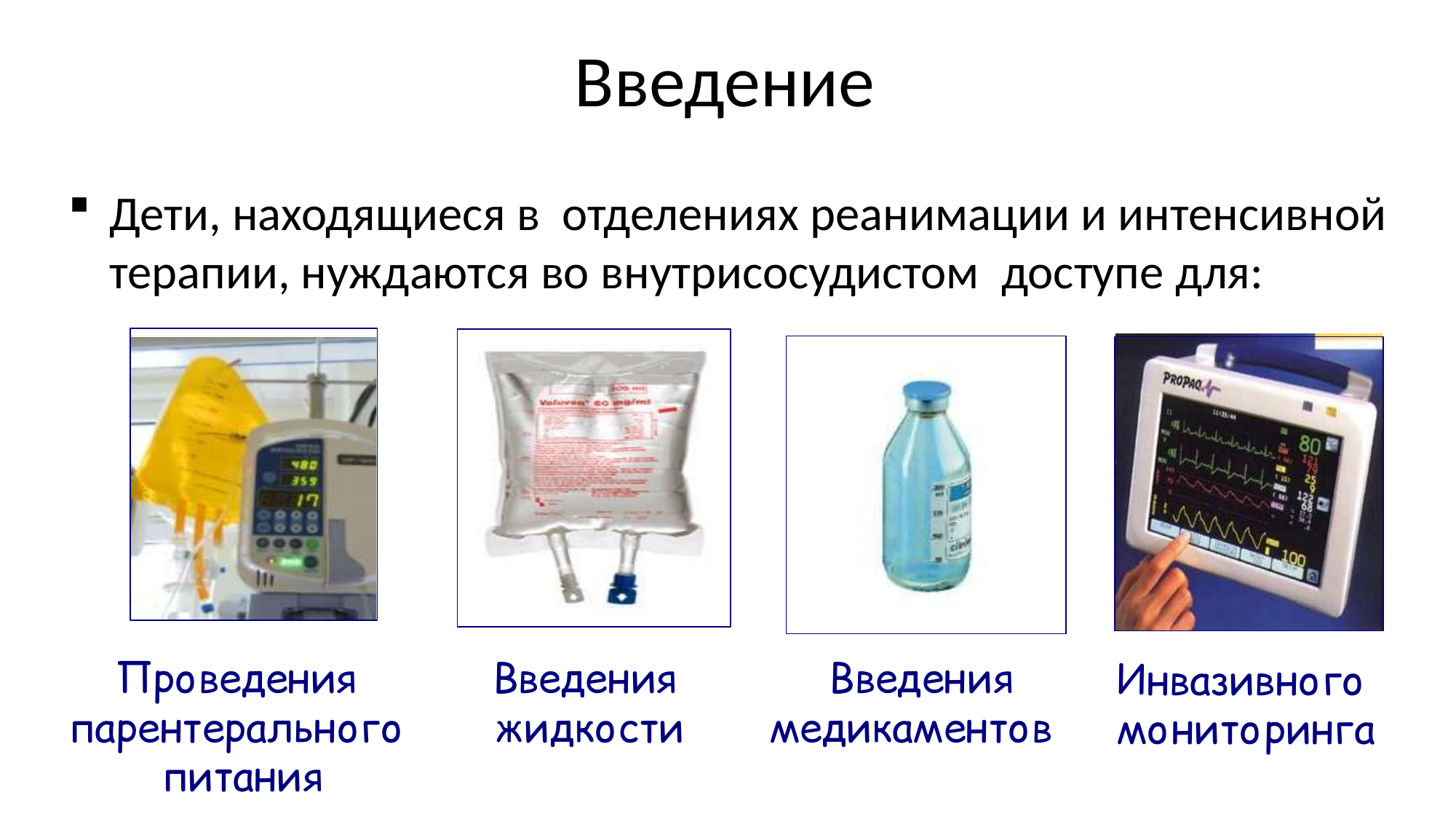

# Введение
Дети, находящиеся в  отделениях реанимации и интенсивной терапии, нуждаются во внутрисосудистом  доступе для:

Проведения  парентерального  питания
Введения  жидкости
Введения  медикаментов
Инвазивного  мониторинга